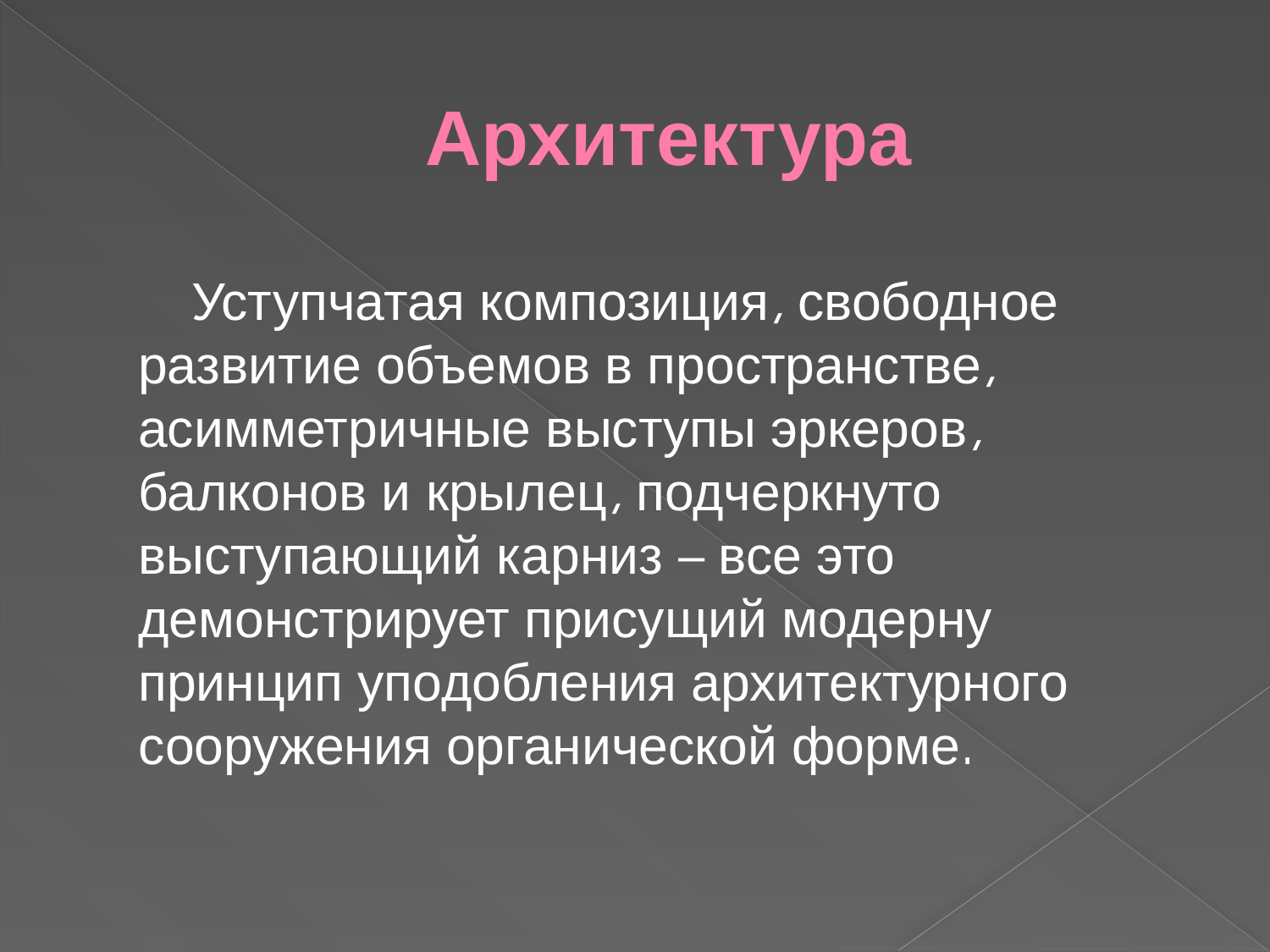

# Архитектура
Уступчатая композиция, свободное развитие объемов в пространстве, асимметричные выступы эркеров, балконов и крылец, подчеркнуто выступающий карниз – все это демонстрирует присущий модерну принцип уподобления архитектурного сооружения органической форме.